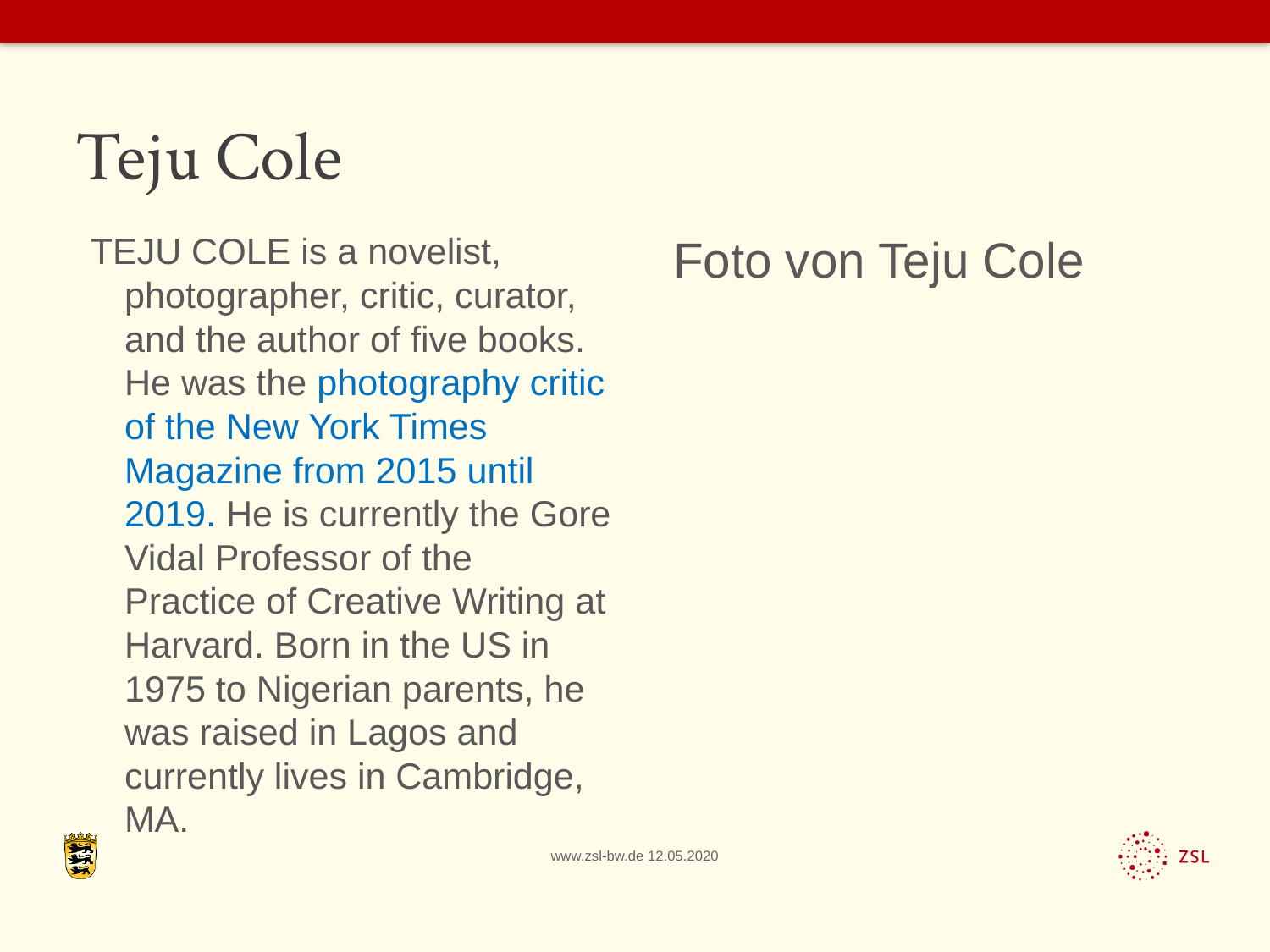

# Teju Cole
TEJU COLE is a novelist, photographer, critic, curator, and the author of five books. He was the photography critic of the New York Times Magazine from 2015 until 2019. He is currently the Gore Vidal Professor of the Practice of Creative Writing at Harvard. Born in the US in 1975 to Nigerian parents, he was raised in Lagos and currently lives in Cambridge, MA.
Foto von Teju Cole